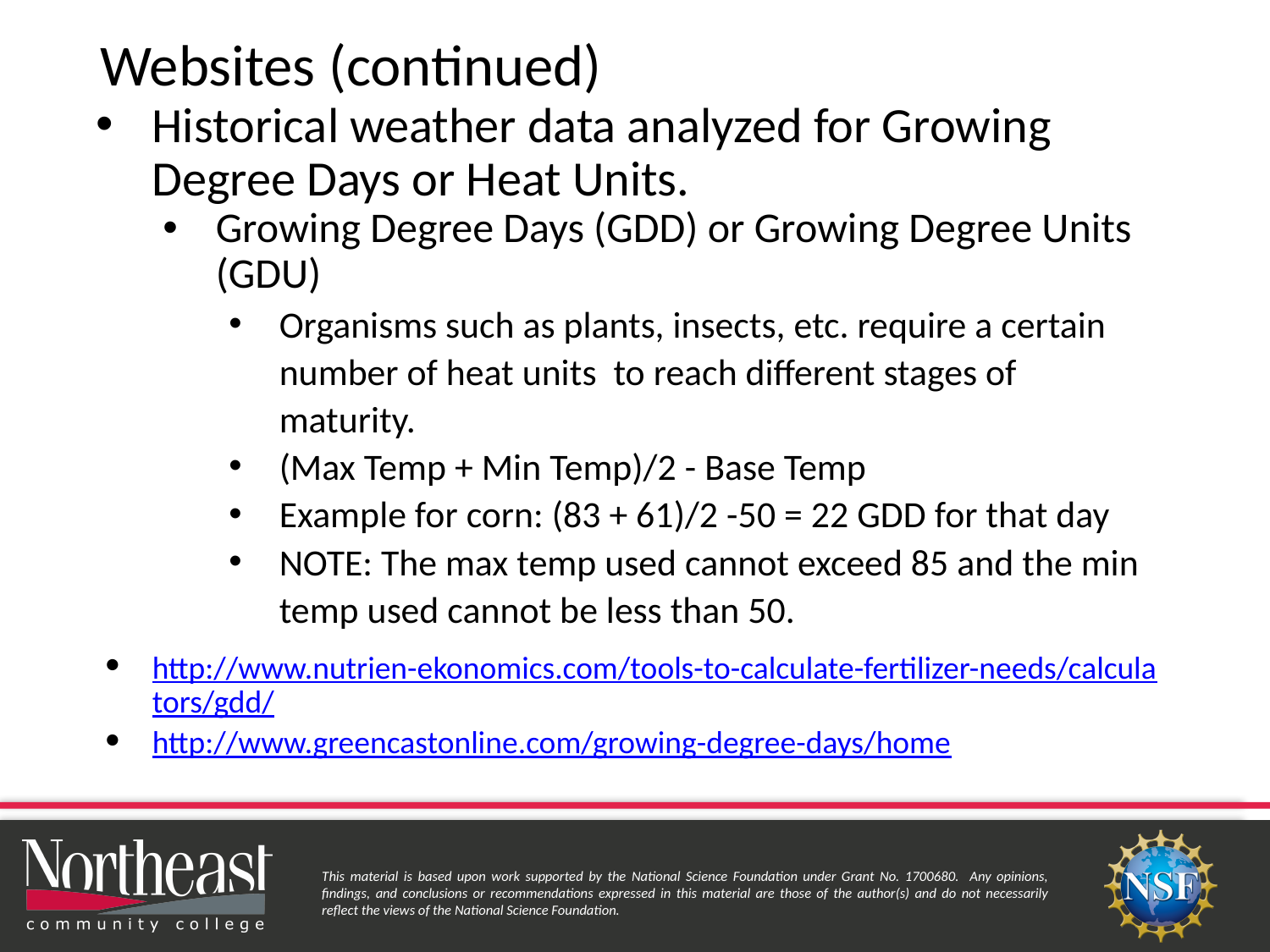

# Websites (continued)
Historical weather data analyzed for Growing Degree Days or Heat Units.
Growing Degree Days (GDD) or Growing Degree Units (GDU)
Organisms such as plants, insects, etc. require a certain number of heat units  to reach different stages of maturity.
(Max Temp + Min Temp)/2 - Base Temp
Example for corn: (83 + 61)/2 -50 = 22 GDD for that day
NOTE: The max temp used cannot exceed 85 and the min temp used cannot be less than 50.
http://www.nutrien-ekonomics.com/tools-to-calculate-fertilizer-needs/calculators/gdd/
http://www.greencastonline.com/growing-degree-days/home